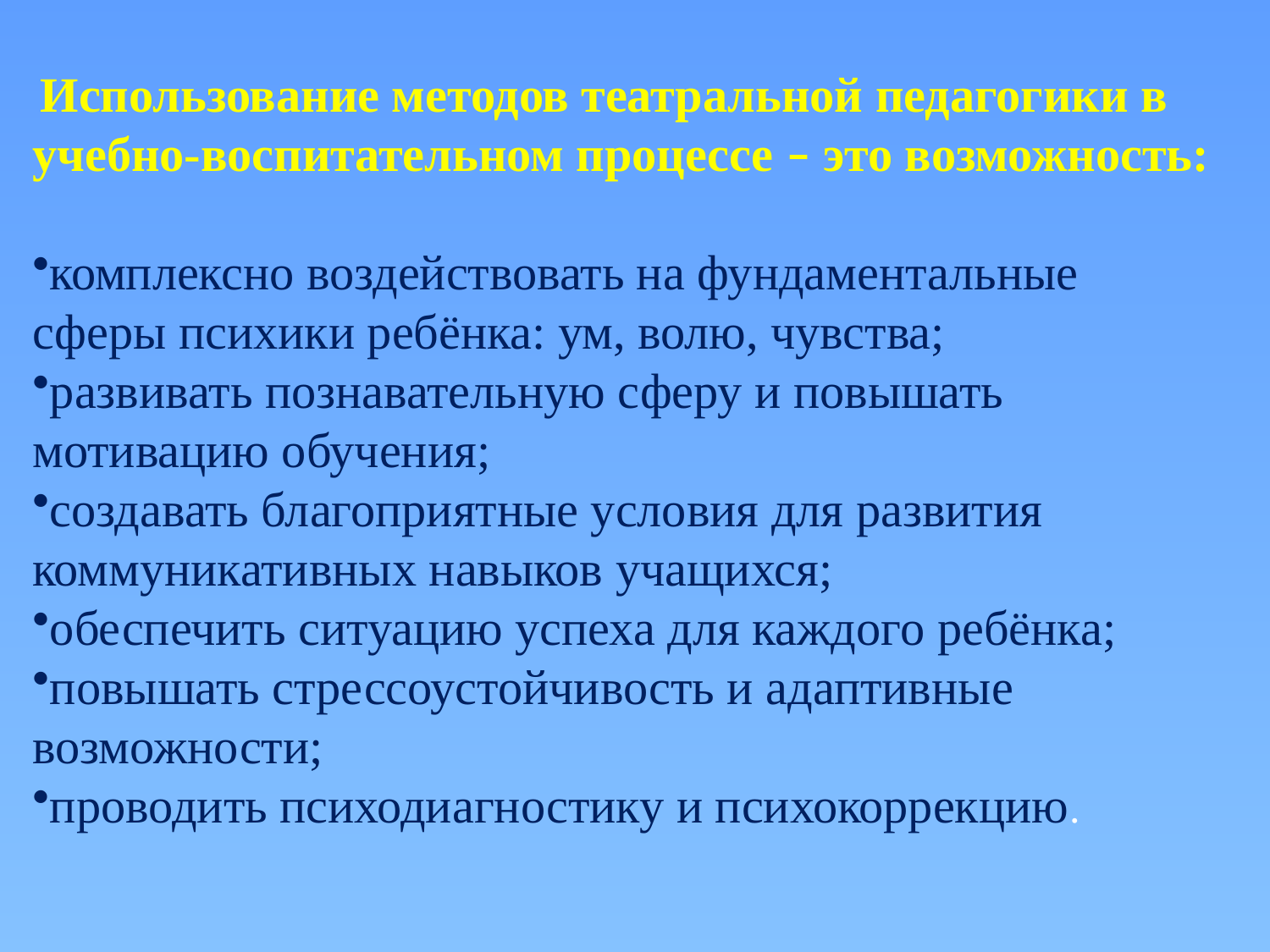

Использование методов театральной педагогики в учебно-воспитательном процессе – это возможность:

комплексно воздействовать на фундаментальные сферы психики ребёнка: ум, волю, чувства;
развивать познавательную сферу и повышать мотивацию обучения;
создавать благоприятные условия для развития коммуникативных навыков учащихся;
обеспечить ситуацию успеха для каждого ребёнка;
повышать стрессоустойчивость и адаптивные возможности;
проводить психодиагностику и психокоррекцию.